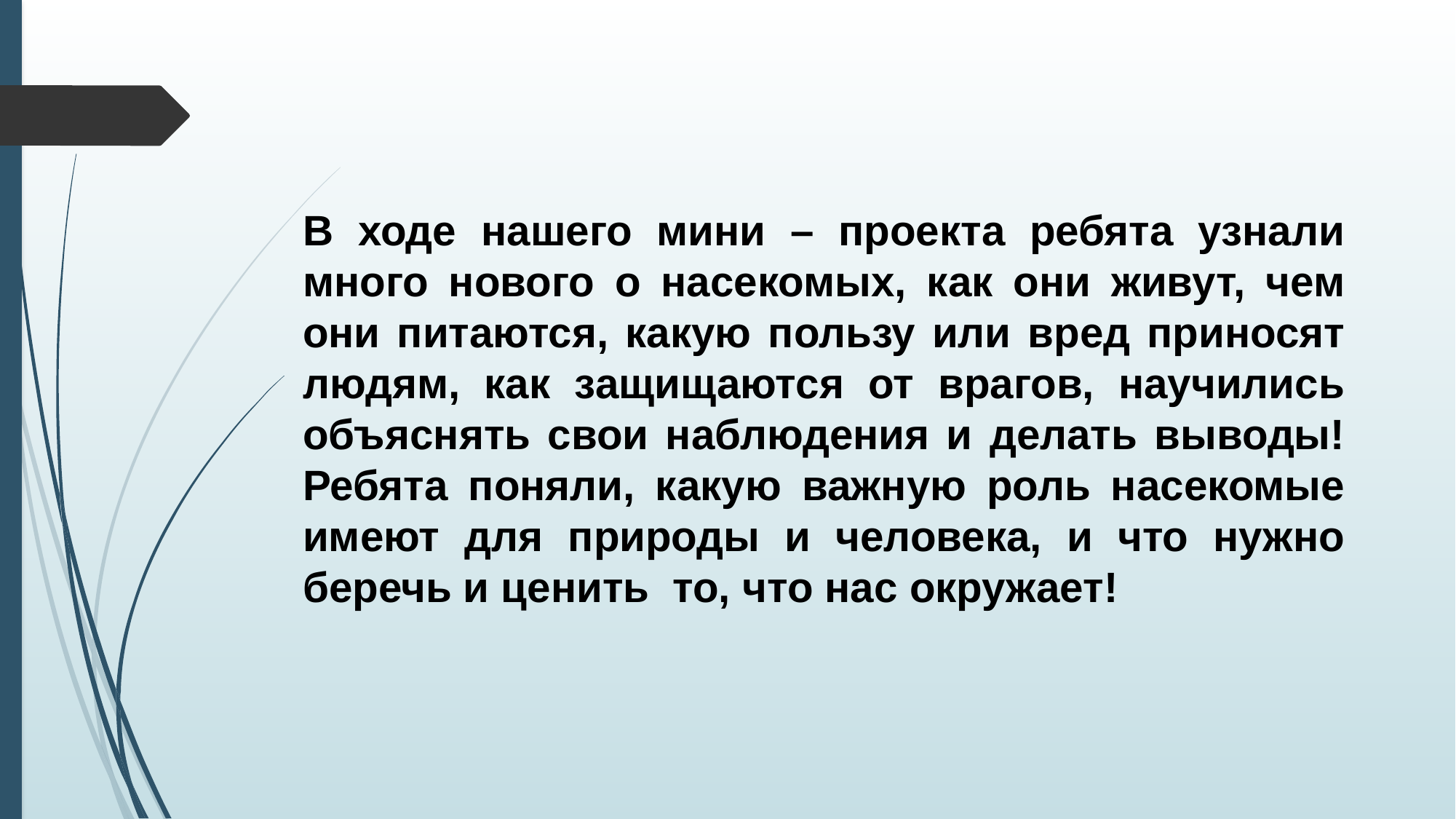

В ходе нашего мини – проекта ребята узнали много нового о насекомых, как они живут, чем они питаются, какую пользу или вред приносят людям, как защищаются от врагов, научились объяснять свои наблюдения и делать выводы! Ребята поняли, какую важную роль насекомые имеют для природы и человека, и что нужно беречь и ценить  то, что нас окружает!